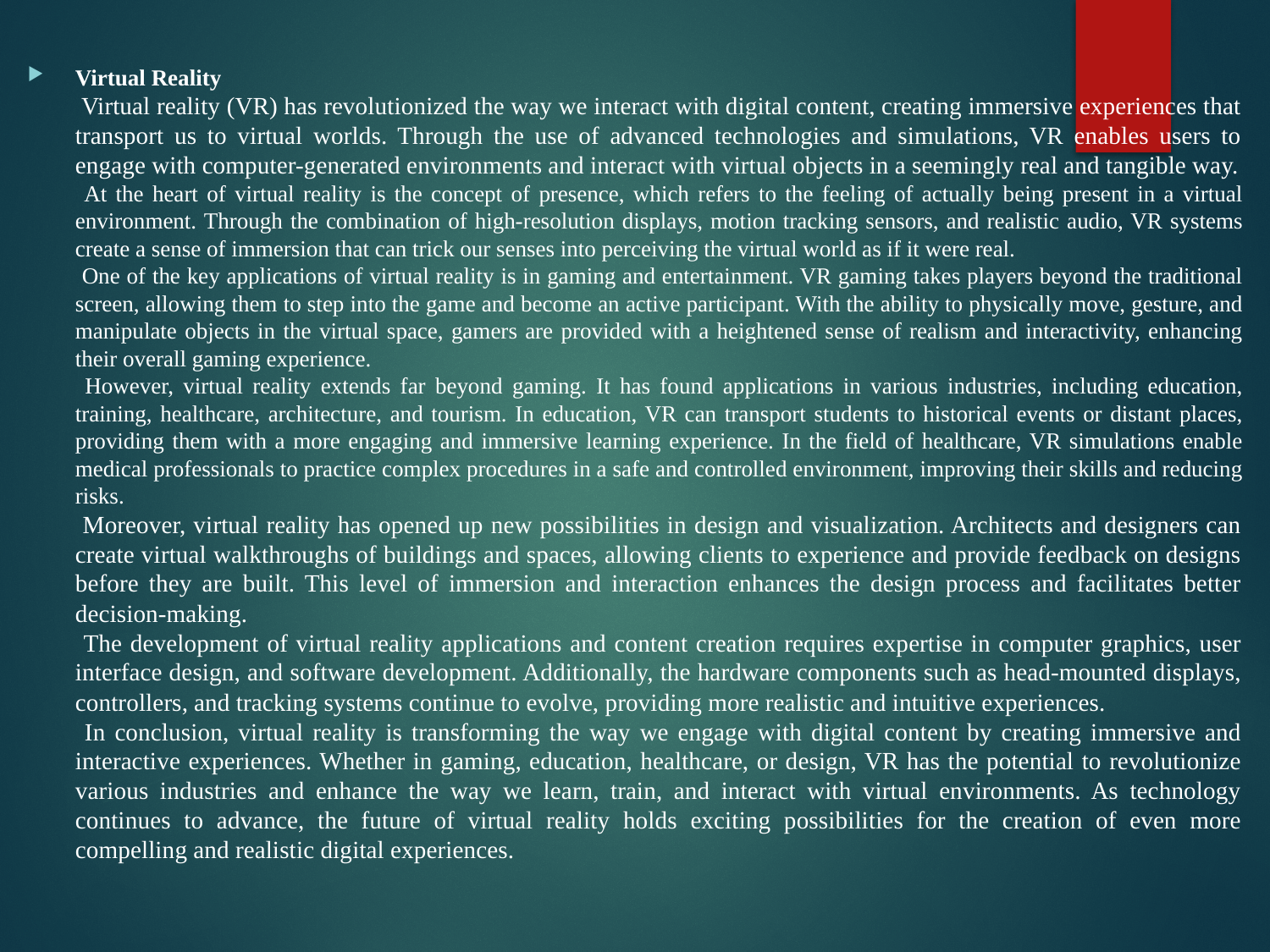

Virtual Reality
 Virtual reality (VR) has revolutionized the way we interact with digital content, creating immersive experiences that transport us to virtual worlds. Through the use of advanced technologies and simulations, VR enables users to engage with computer-generated environments and interact with virtual objects in a seemingly real and tangible way.
 At the heart of virtual reality is the concept of presence, which refers to the feeling of actually being present in a virtual environment. Through the combination of high-resolution displays, motion tracking sensors, and realistic audio, VR systems create a sense of immersion that can trick our senses into perceiving the virtual world as if it were real.
 One of the key applications of virtual reality is in gaming and entertainment. VR gaming takes players beyond the traditional screen, allowing them to step into the game and become an active participant. With the ability to physically move, gesture, and manipulate objects in the virtual space, gamers are provided with a heightened sense of realism and interactivity, enhancing their overall gaming experience.
 However, virtual reality extends far beyond gaming. It has found applications in various industries, including education, training, healthcare, architecture, and tourism. In education, VR can transport students to historical events or distant places, providing them with a more engaging and immersive learning experience. In the field of healthcare, VR simulations enable medical professionals to practice complex procedures in a safe and controlled environment, improving their skills and reducing risks.
 Moreover, virtual reality has opened up new possibilities in design and visualization. Architects and designers can create virtual walkthroughs of buildings and spaces, allowing clients to experience and provide feedback on designs before they are built. This level of immersion and interaction enhances the design process and facilitates better decision-making.
 The development of virtual reality applications and content creation requires expertise in computer graphics, user interface design, and software development. Additionally, the hardware components such as head-mounted displays, controllers, and tracking systems continue to evolve, providing more realistic and intuitive experiences.
 In conclusion, virtual reality is transforming the way we engage with digital content by creating immersive and interactive experiences. Whether in gaming, education, healthcare, or design, VR has the potential to revolutionize various industries and enhance the way we learn, train, and interact with virtual environments. As technology continues to advance, the future of virtual reality holds exciting possibilities for the creation of even more compelling and realistic digital experiences.